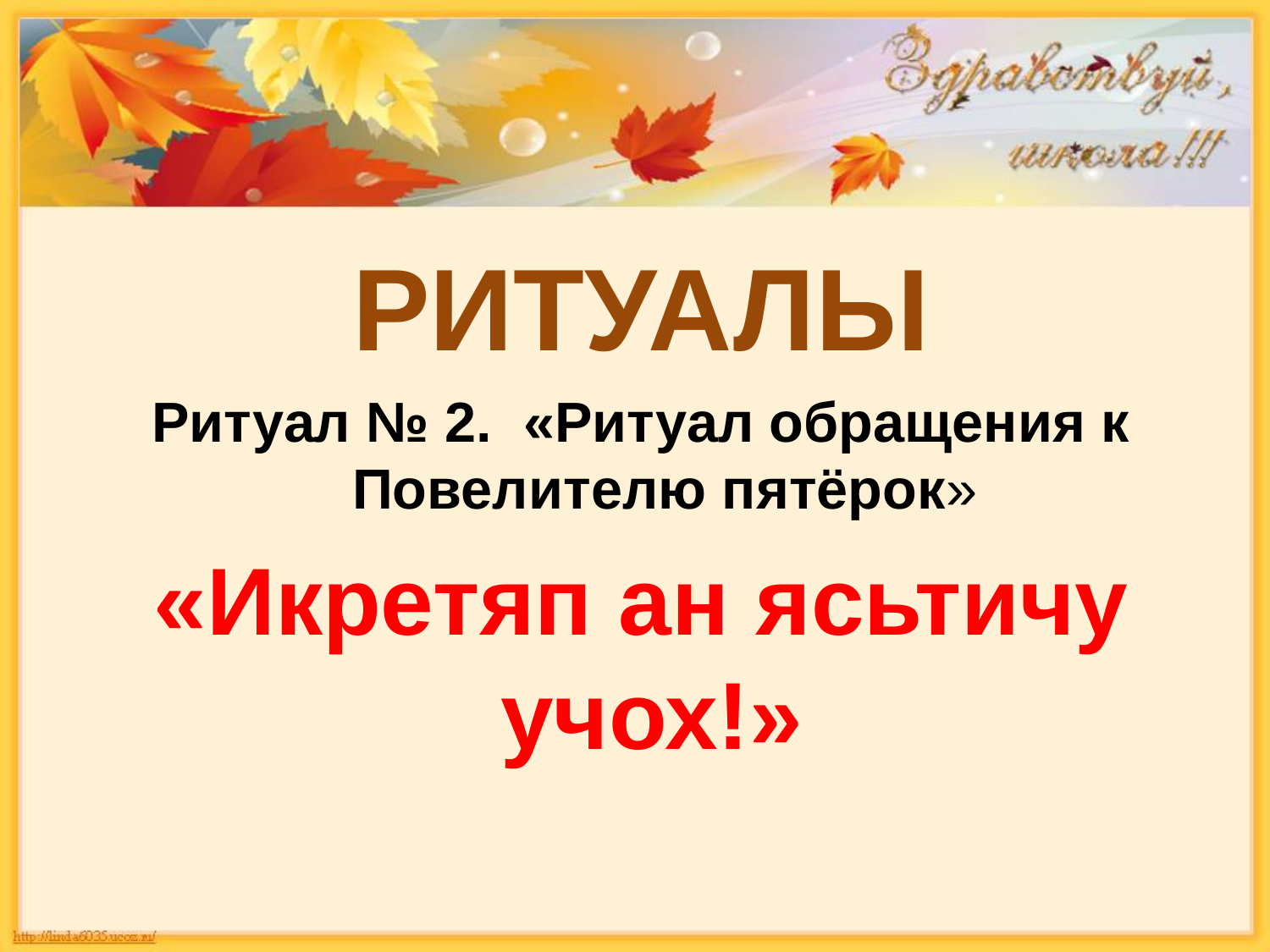

РИТУАЛЫ
Ритуал № 2.  «Ритуал обращения к Повелителю пятёрок»
«Икретяп ан ясьтичу учох!»